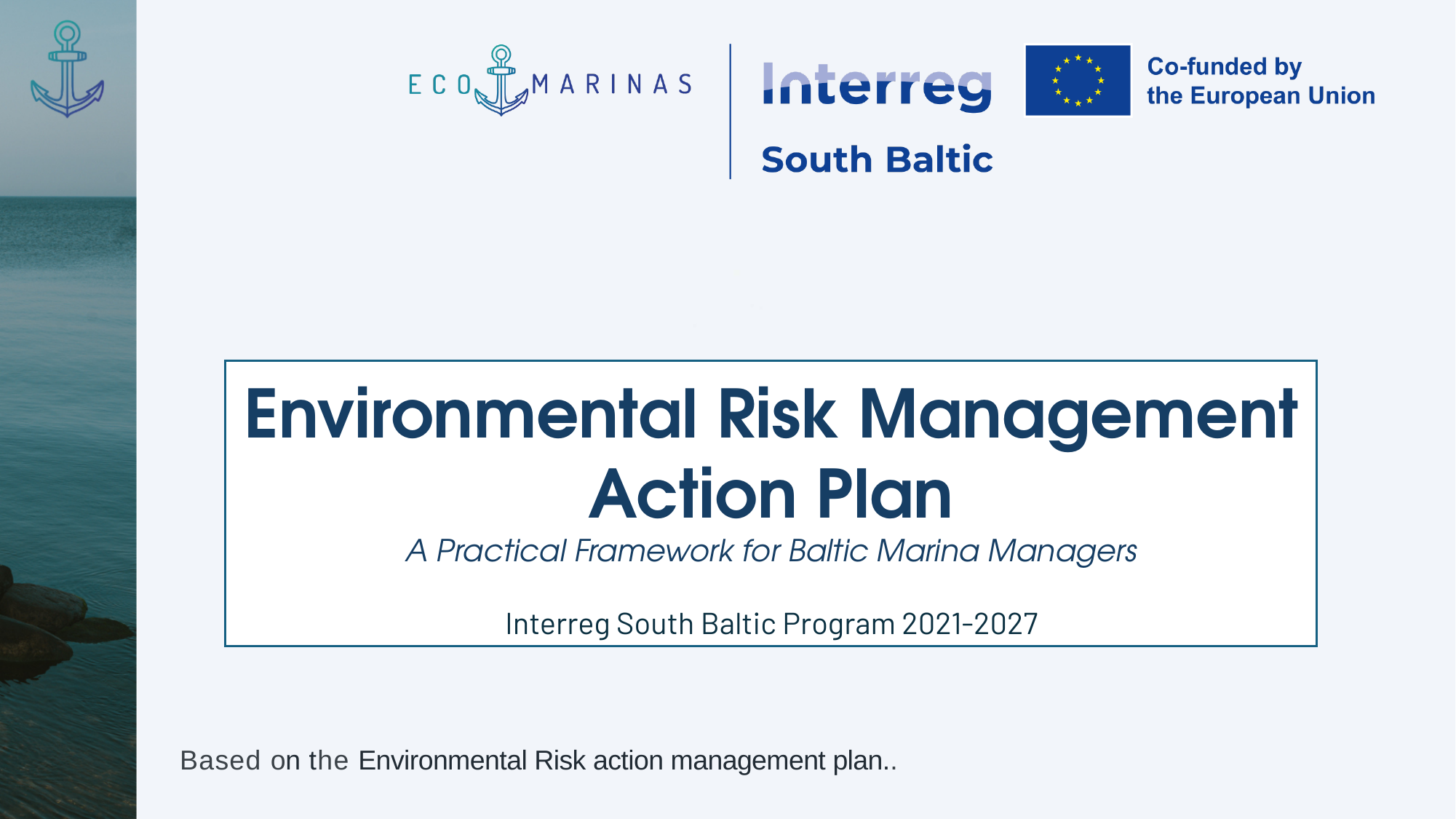

# Environmental Risk Management Action Plan A Practical Framework for Baltic Marina Managers Interreg South Baltic Program 2021-2027
NAME OF PREZENTER
Place and DATE
Based on the Environmental Risk action management plan..